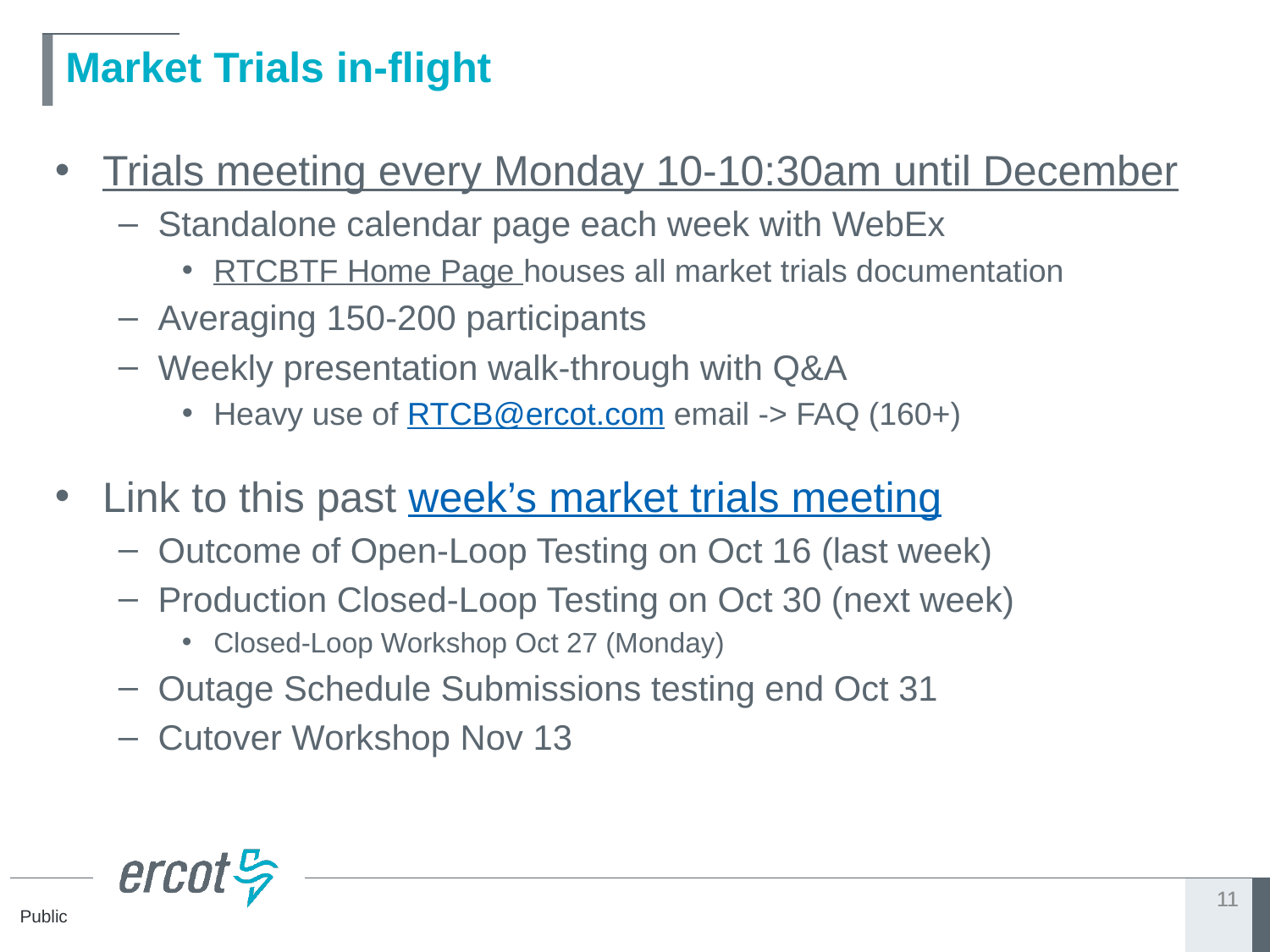

# Market Trials in-flight
Trials meeting every Monday 10-10:30am until December
Standalone calendar page each week with WebEx
RTCBTF Home Page houses all market trials documentation
Averaging 150-200 participants
Weekly presentation walk-through with Q&A
Heavy use of RTCB@ercot.com email -> FAQ (160+)

Link to this past week’s market trials meeting
Outcome of Open-Loop Testing on Oct 16 (last week)
Production Closed-Loop Testing on Oct 30 (next week)
Closed-Loop Workshop Oct 27 (Monday)
Outage Schedule Submissions testing end Oct 31
Cutover Workshop Nov 13

11